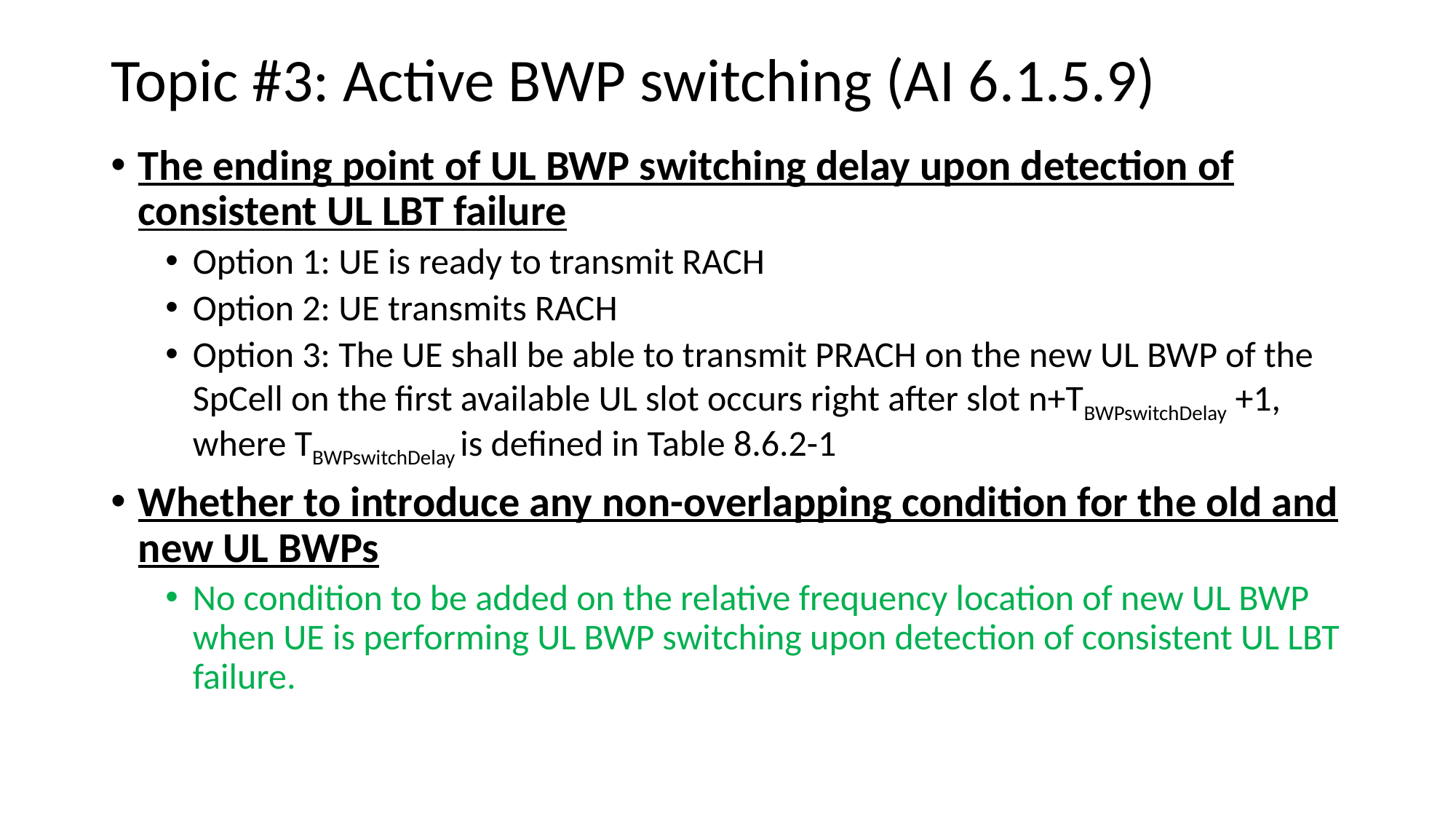

# Topic #3: Active BWP switching (AI 6.1.5.9)
The ending point of UL BWP switching delay upon detection of consistent UL LBT failure
Option 1: UE is ready to transmit RACH
Option 2: UE transmits RACH
Option 3: The UE shall be able to transmit PRACH on the new UL BWP of the SpCell on the first available UL slot occurs right after slot n+TBWPswitchDelay +1, where TBWPswitchDelay is defined in Table 8.6.2-1
Whether to introduce any non-overlapping condition for the old and new UL BWPs
No condition to be added on the relative frequency location of new UL BWP when UE is performing UL BWP switching upon detection of consistent UL LBT failure.